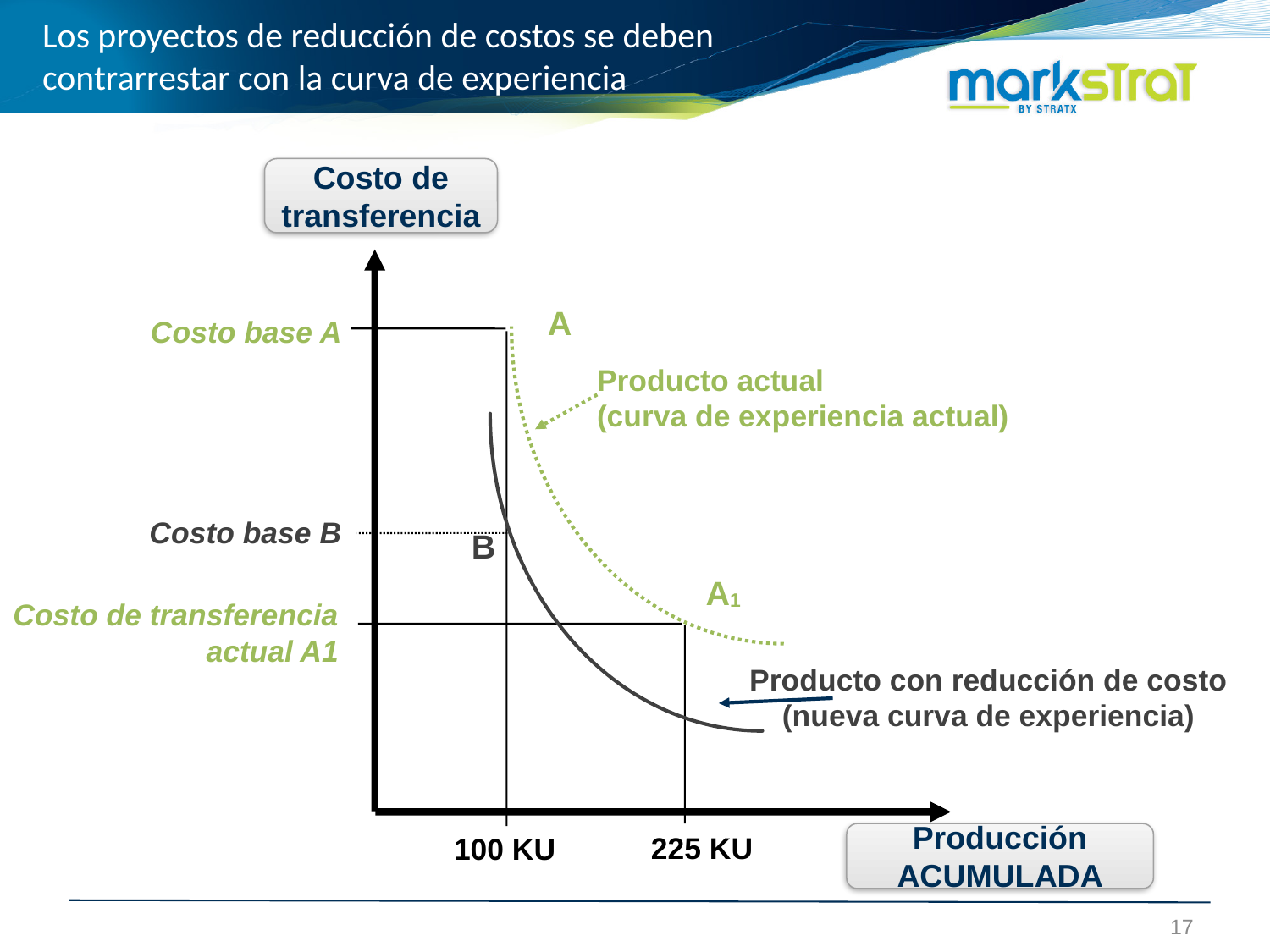

# Los proyectos de reducción de costos se deben contrarrestar con la curva de experiencia
Costo de transferencia

A
Costo base A

Producto actual
(curva de experiencia actual)

Costo base B
B

A1
Costo de transferencia
 actual A1

Producto con reducción de costo
(nueva curva de experiencia)

225 KU
100 KU
Producción ACUMULADA
17